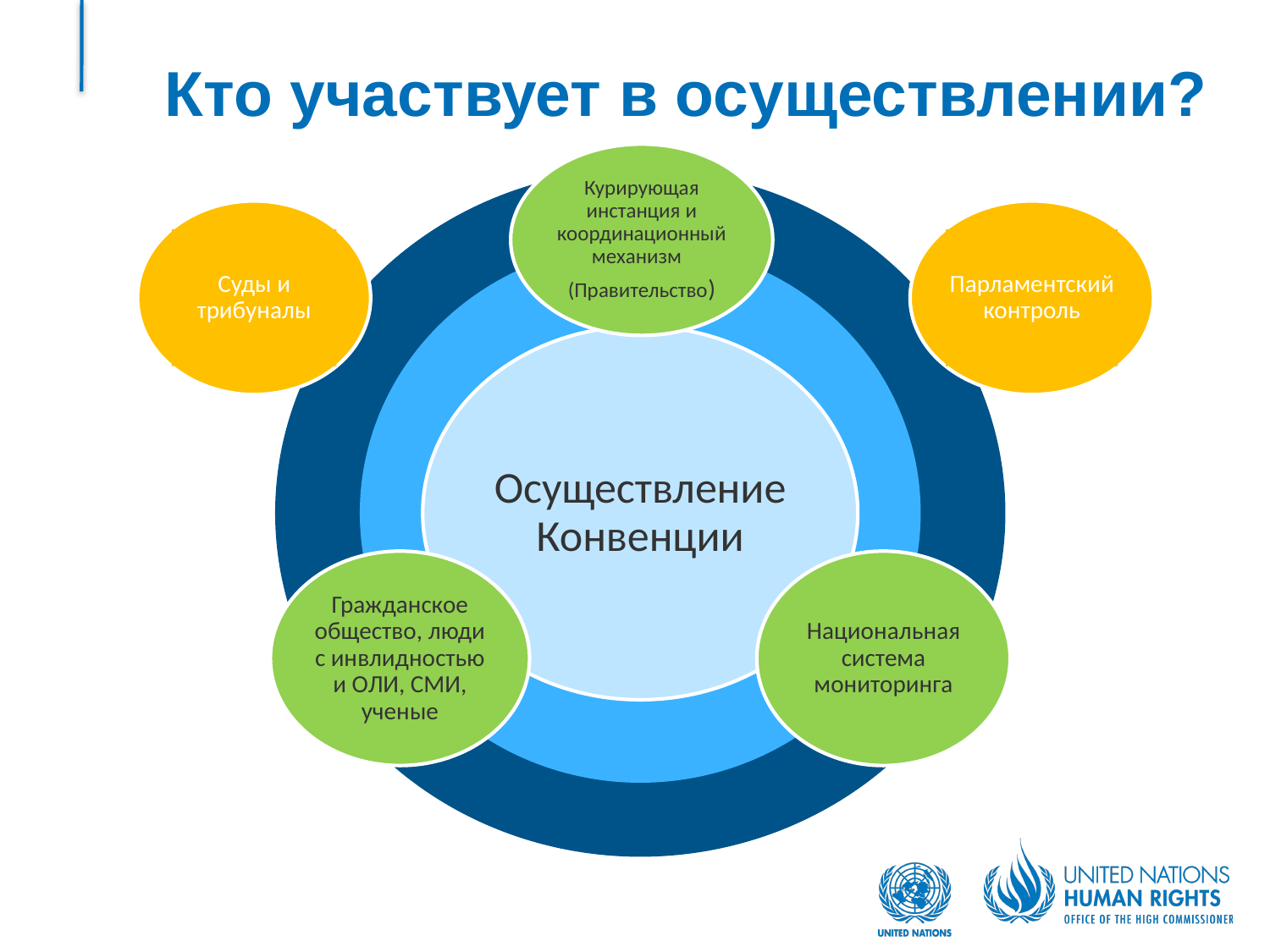

Кто участвует в осуществлении?
Осуществление Конвенции
Курирующая инстанция и координационный механизм
(Правительство)
Национальная система мониторинга
Гражданское общество, люди с инвлидностью и ОЛИ, СМИ, ученые

Суды и трибуналы

Парламентский контроль